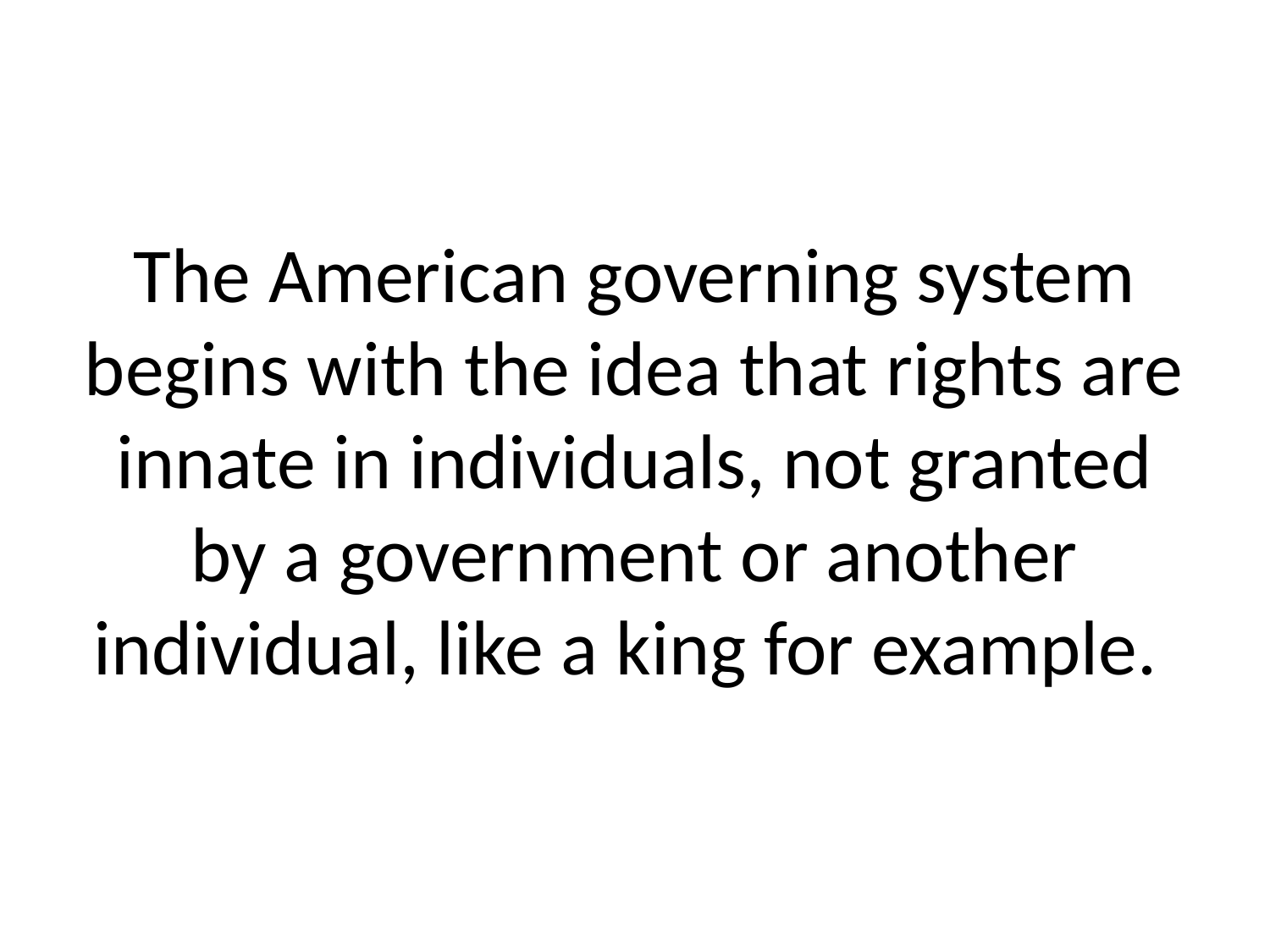

# The American governing system begins with the idea that rights are innate in individuals, not granted by a government or another individual, like a king for example.